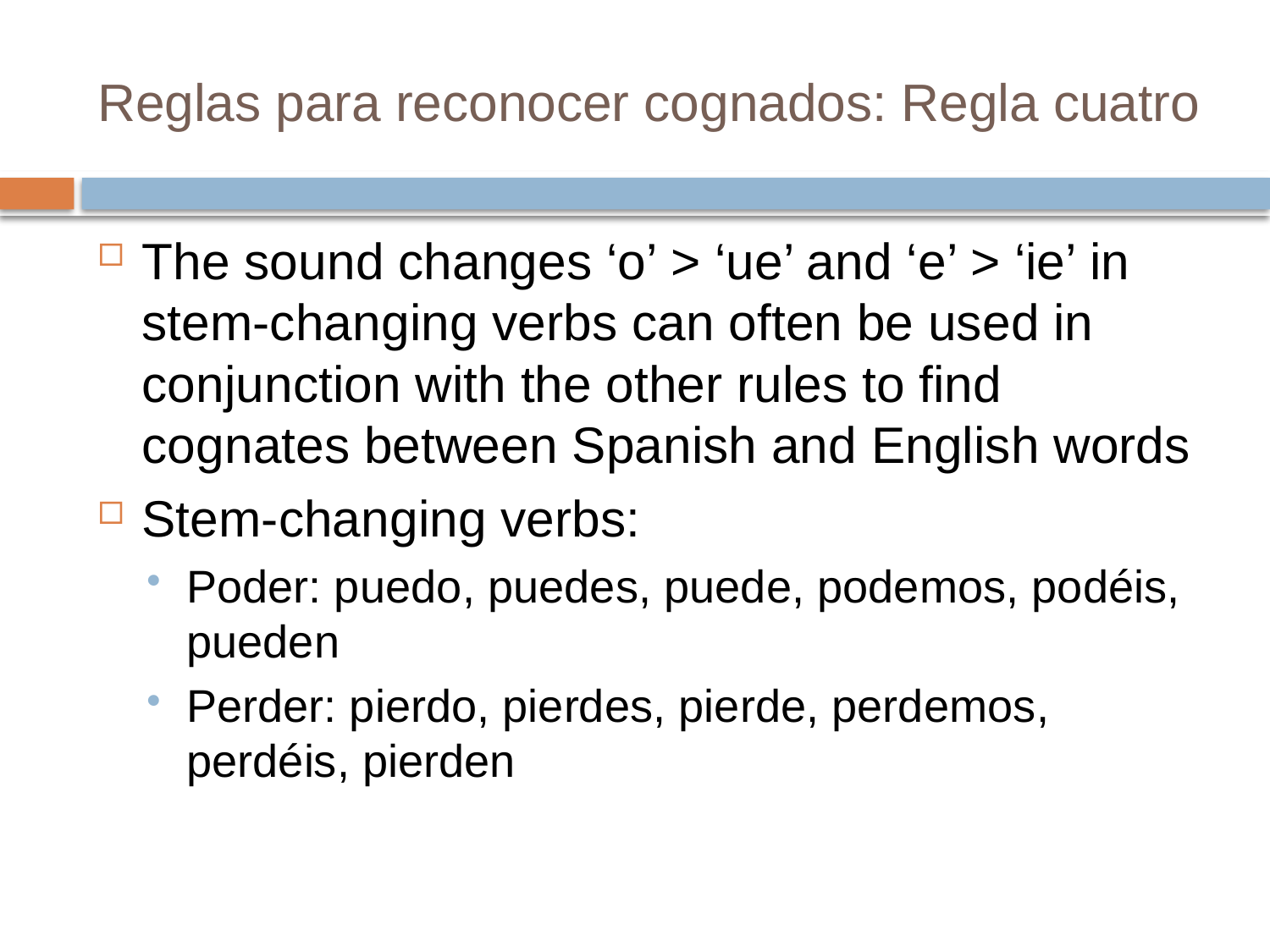

# Reglas para reconocer cognados: Regla cuatro
The sound changes ‘o’ > ‘ue’ and ‘e’ > ‘ie’ in stem-changing verbs can often be used in conjunction with the other rules to find cognates between Spanish and English words
Stem-changing verbs:
Poder: puedo, puedes, puede, podemos, podéis, pueden
Perder: pierdo, pierdes, pierde, perdemos, perdéis, pierden